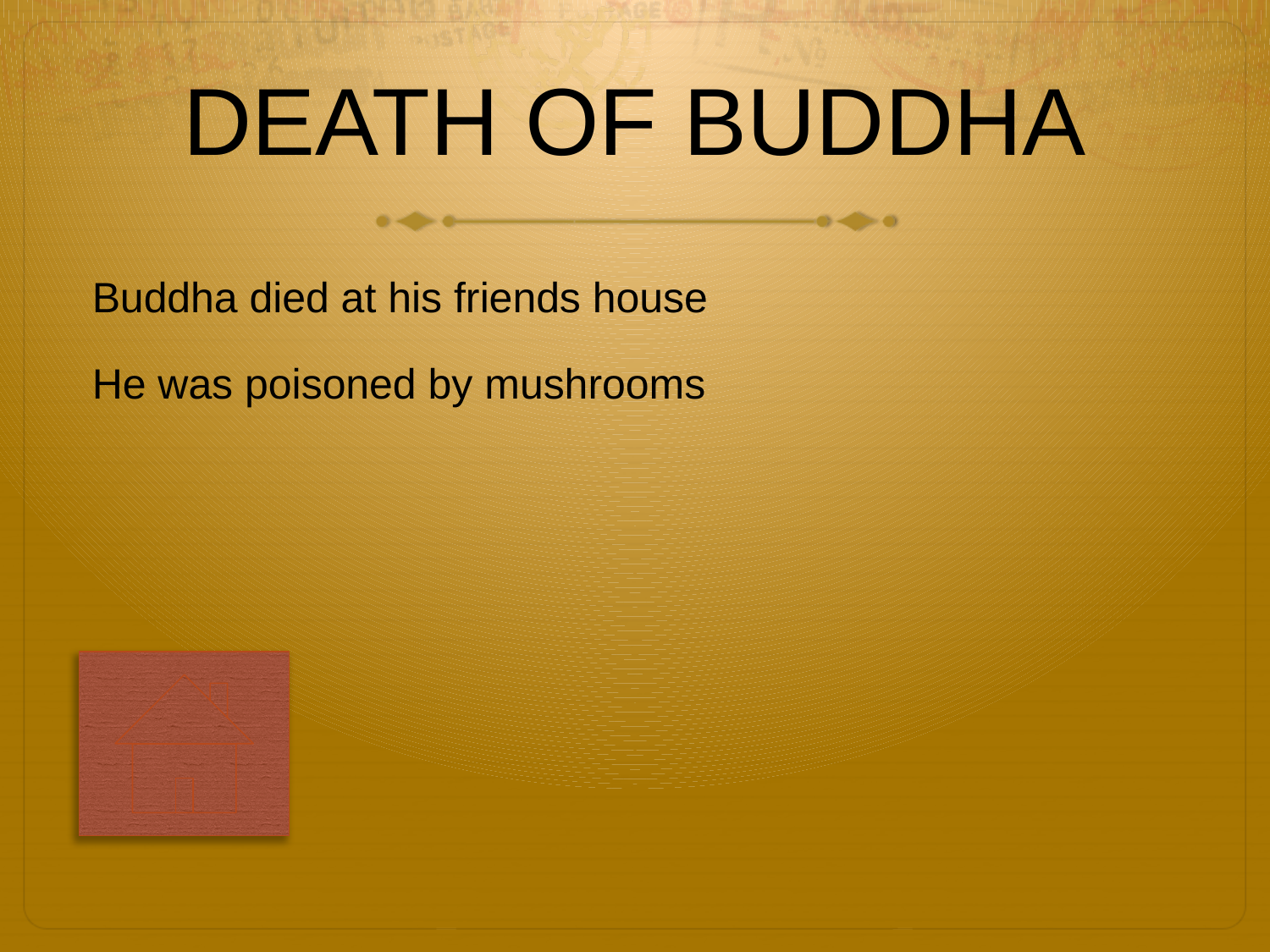

# DEATH OF BUDDHA
Buddha died at his friends house
He was poisoned by mushrooms